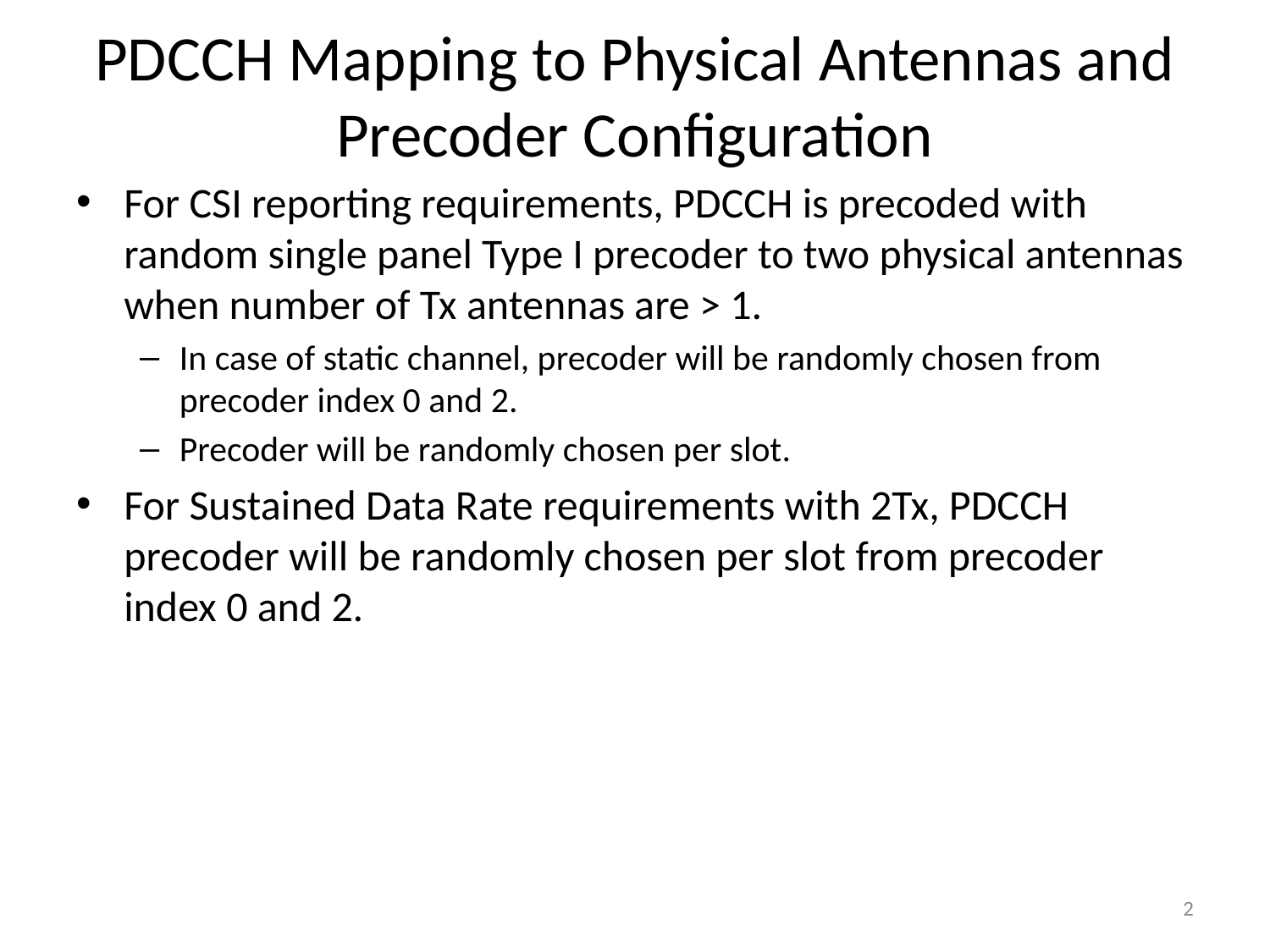

# PDCCH Mapping to Physical Antennas and Precoder Configuration
For CSI reporting requirements, PDCCH is precoded with random single panel Type I precoder to two physical antennas when number of Tx antennas are > 1.
In case of static channel, precoder will be randomly chosen from precoder index 0 and 2.
Precoder will be randomly chosen per slot.
For Sustained Data Rate requirements with 2Tx, PDCCH precoder will be randomly chosen per slot from precoder index 0 and 2.

2